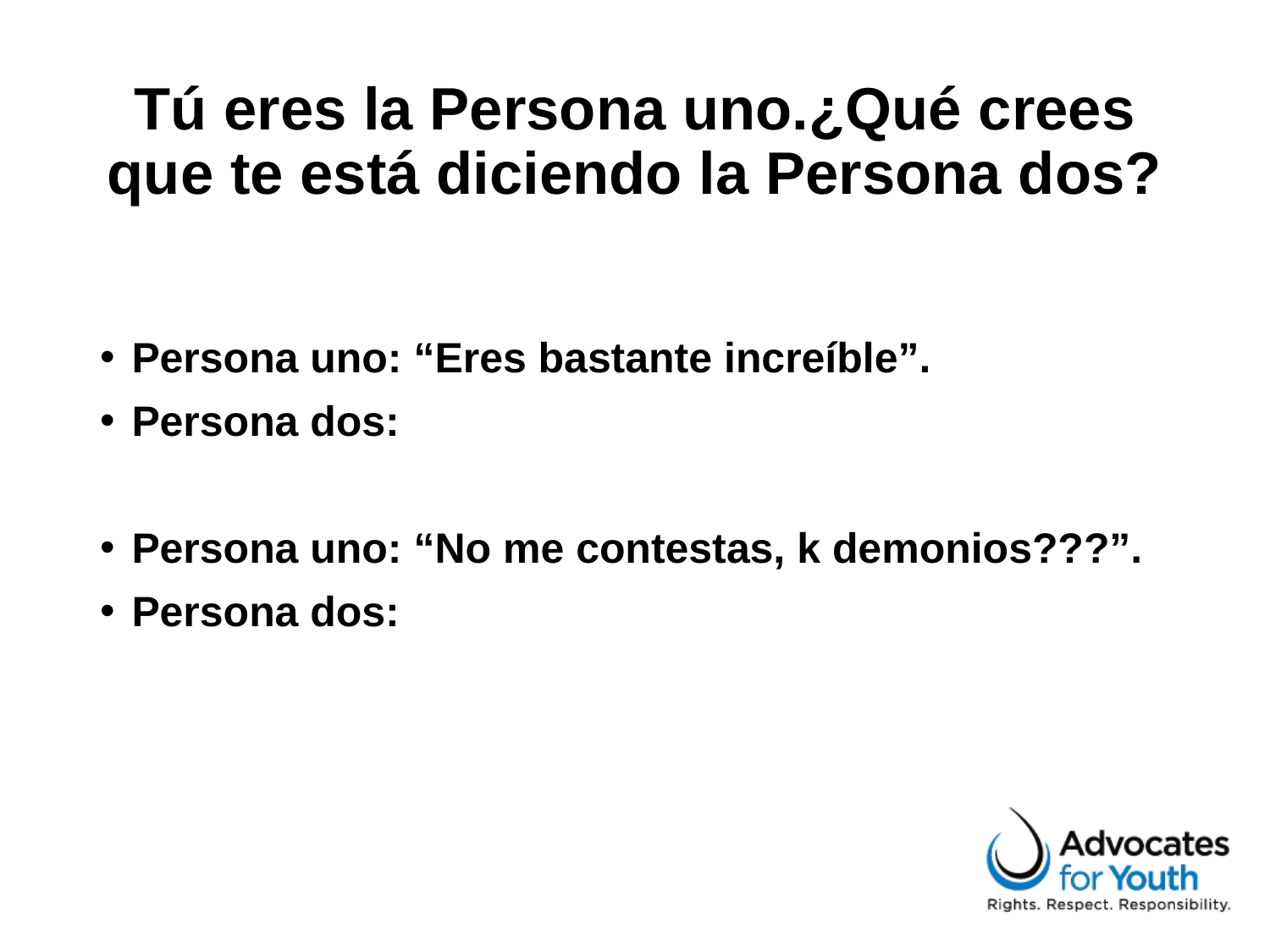

# Tú eres la Persona uno.¿Qué crees que te está diciendo la Persona dos?

Persona uno: “Eres bastante increíble”.
Persona dos:

Persona uno: “No me contestas, k demonios???”.
Persona dos: